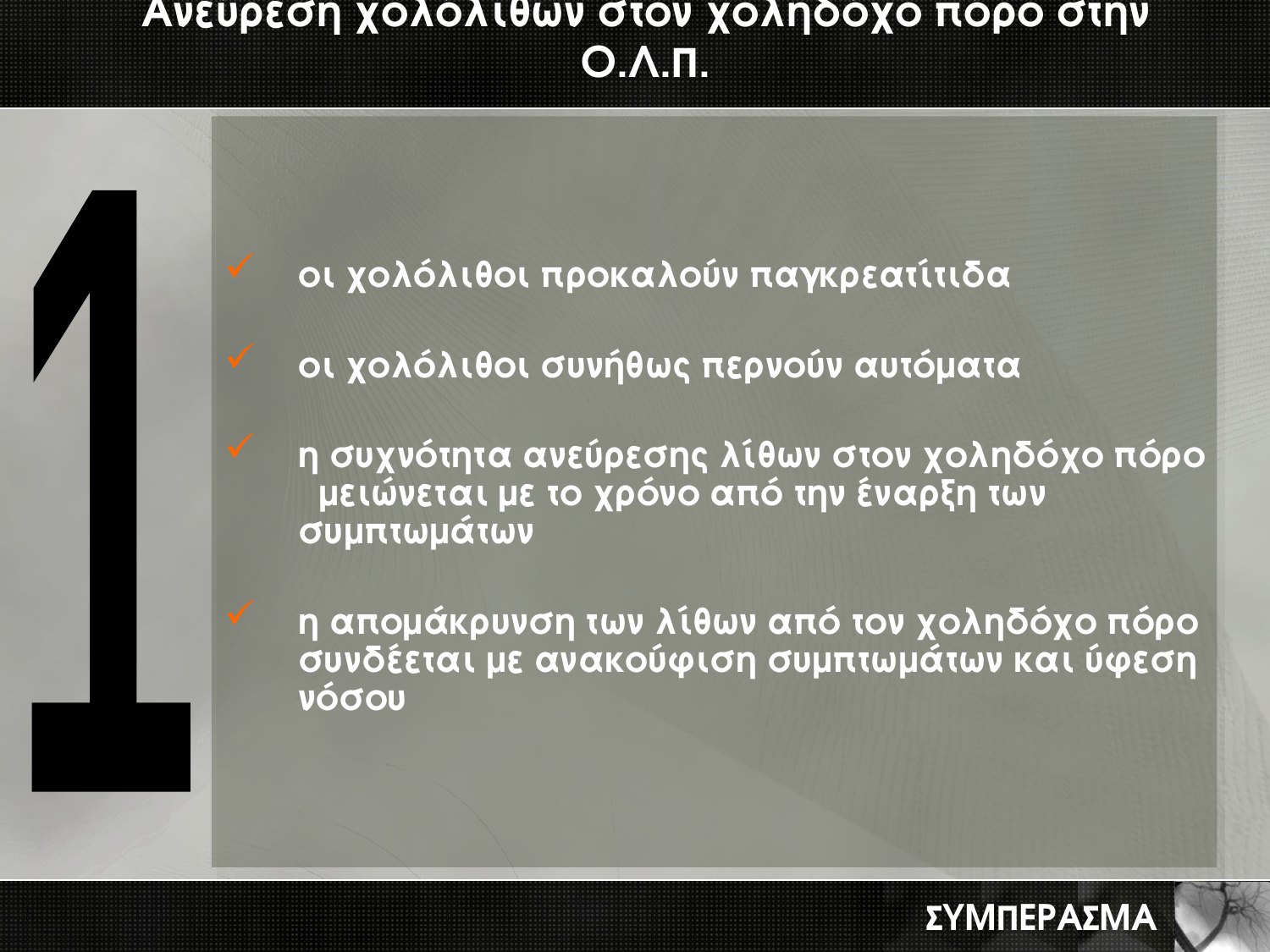

# Ανεύρεση χολόλιθων στον χοληδόχο πόρο στην Ο.Λ.Π.
1
οι χολόλιθοι προκαλούν παγκρεατίτιδα

οι χολόλιθοι συνήθως περνούν αυτόματα

η συχνότητα ανεύρεσης λίθων στον χοληδόχο πόρο       μειώνεται με το χρόνο από την έναρξη των συμπτωμάτων

η απομάκρυνση των λίθων από τον χοληδόχο πόρο συνδέεται με ανακούφιση συμπτωμάτων και ύφεση νόσου
 ΣΥΜΠΕΡΑΣΜΑ